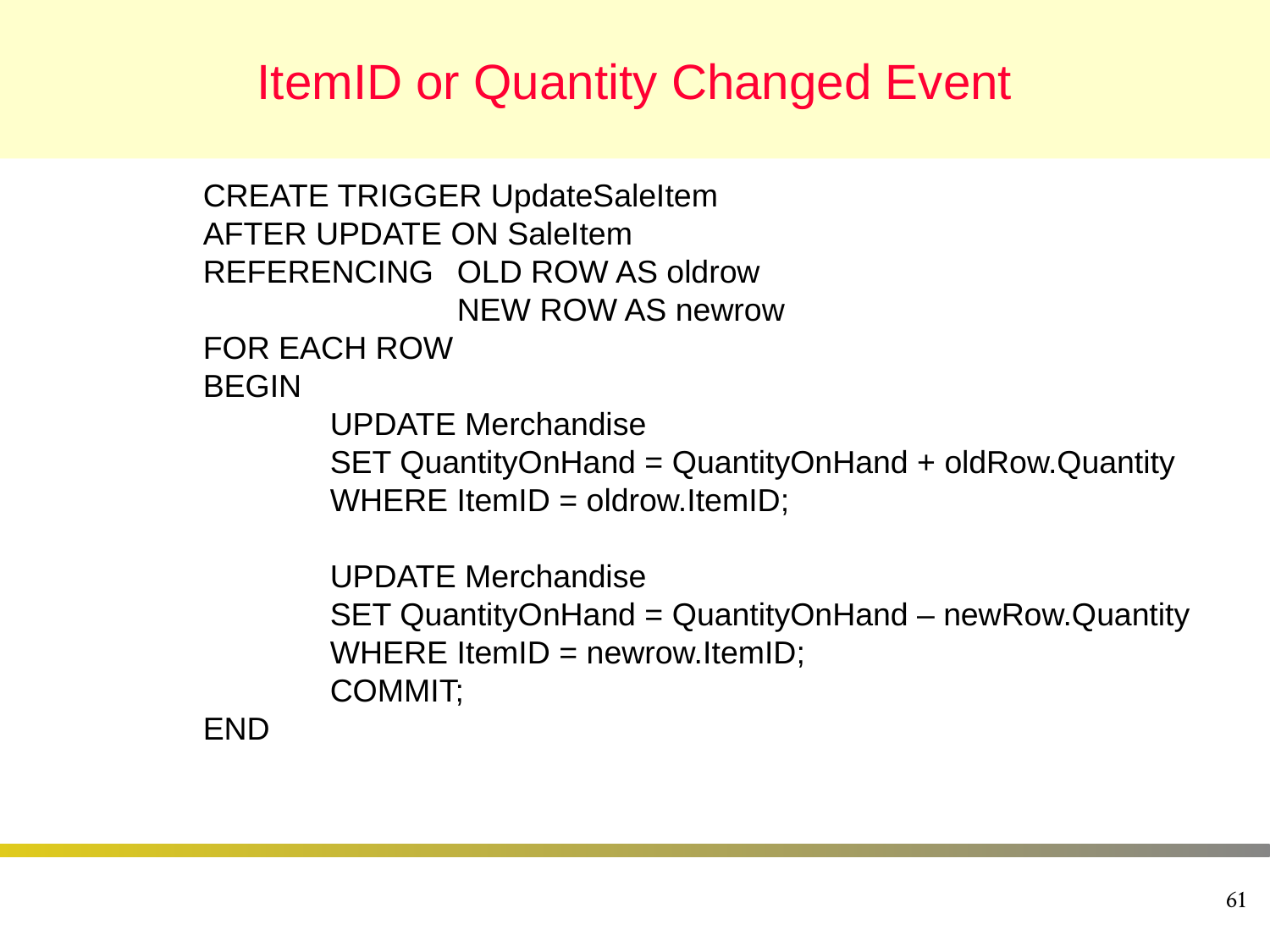

# ItemID or Quantity Changed Event
CREATE TRIGGER UpdateSaleItem
AFTER UPDATE ON SaleItem
REFERENCING	OLD ROW AS oldrow
				NEW ROW AS newrow
FOR EACH ROW
BEGIN
		UPDATE Merchandise
		SET QuantityOnHand = QuantityOnHand + oldRow.Quantity
		WHERE ItemID = oldrow.ItemID;

		UPDATE Merchandise
		SET QuantityOnHand = QuantityOnHand – newRow.Quantity
		WHERE ItemID = newrow.ItemID;
		COMMIT;
END
61